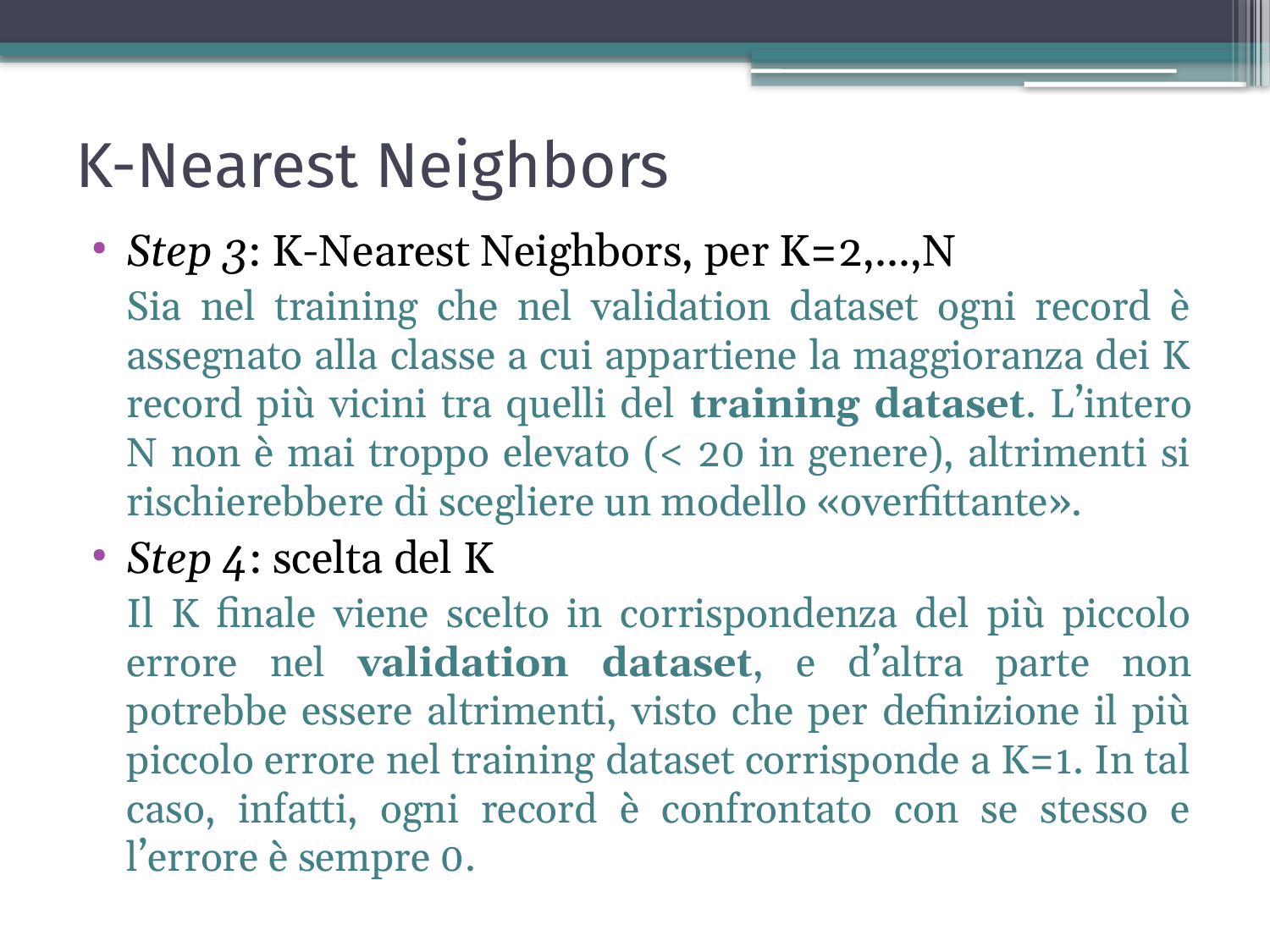

K-Nearest Neighbors
Step 3: K-Nearest Neighbors, per K=2,...,N
Sia nel training che nel validation dataset ogni record è assegnato alla classe a cui appartiene la maggioranza dei K record più vicini tra quelli del training dataset. L’intero N non è mai troppo elevato (< 20 in genere), altrimenti si rischierebbere di scegliere un modello «overfittante».
Step 4: scelta del K
Il K finale viene scelto in corrispondenza del più piccolo errore nel validation dataset, e d’altra parte non potrebbe essere altrimenti, visto che per definizione il più piccolo errore nel training dataset corrisponde a K=1. In tal caso, infatti, ogni record è confrontato con se stesso e l’errore è sempre 0.